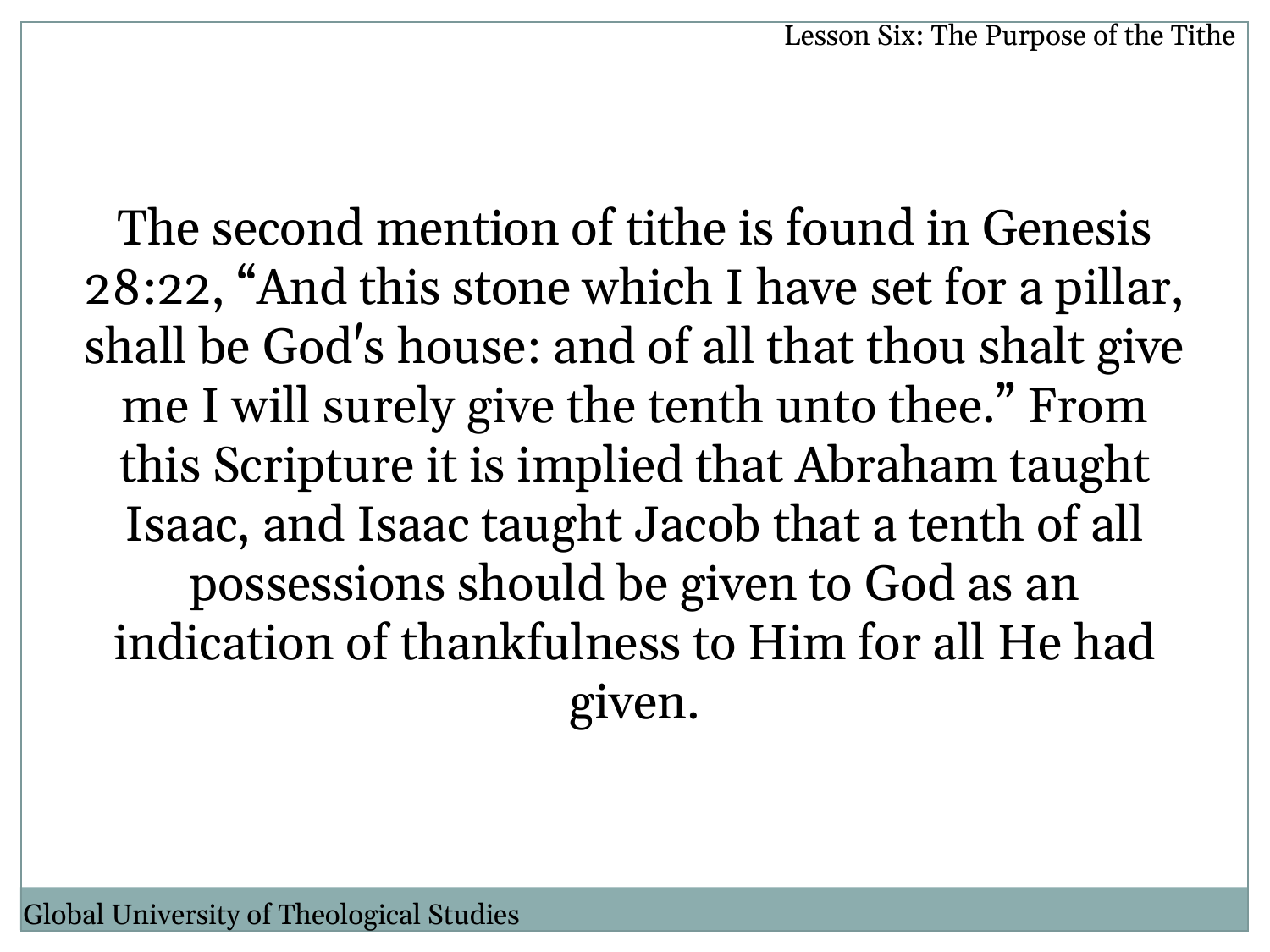

Lesson Six: The Purpose of the Tithe
The second mention of tithe is found in Genesis 28:22, “And this stone which I have set for a pillar, shall be God's house: and of all that thou shalt give me I will surely give the tenth unto thee.” From this Scripture it is implied that Abraham taught Isaac, and Isaac taught Jacob that a tenth of all possessions should be given to God as an indication of thankfulness to Him for all He had given.
Global University of Theological Studies